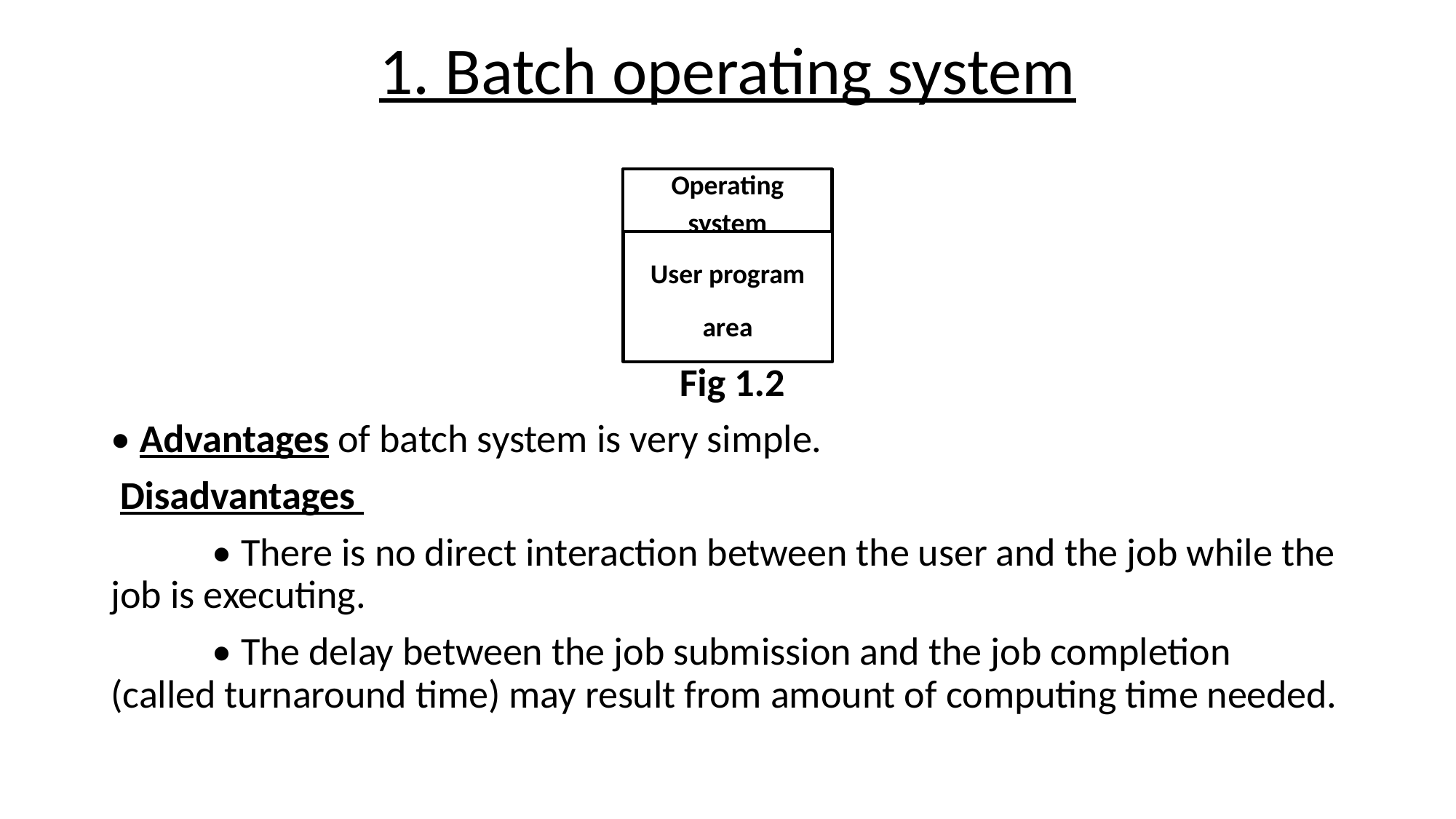

# 1. Batch operating system

 Fig 1.2
• Advantages of batch system is very simple.
 Disadvantages
	• There is no direct interaction between the user and the job while the job is executing.
	• The delay between the job submission and the job completion (called turnaround time) may result from amount of computing time needed.

Operating system
User program
area